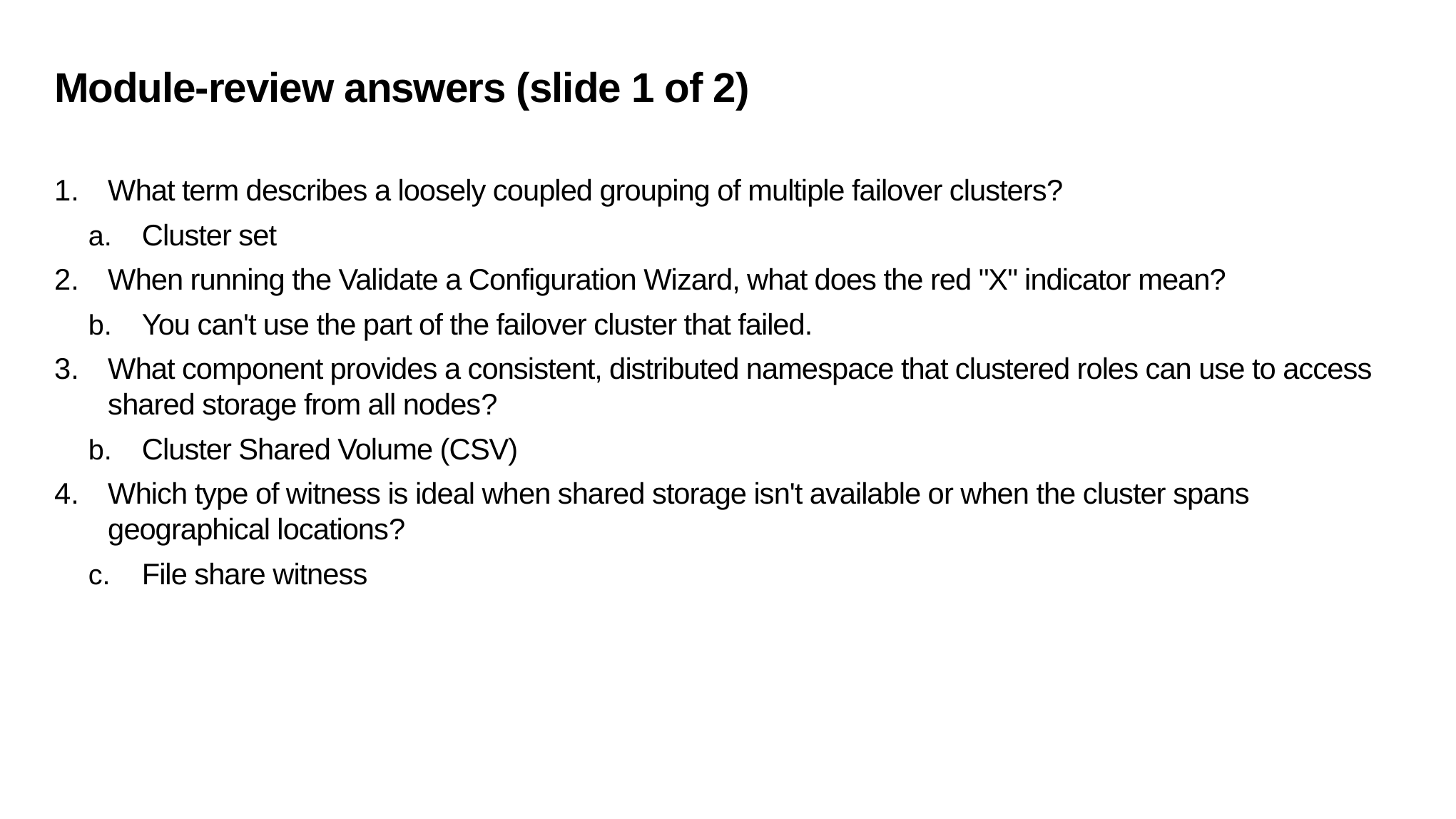

# Module-review answers (slide 1 of 2)
What term describes a loosely coupled grouping of multiple failover clusters?
Cluster set
When running the Validate a Configuration Wizard, what does the red "X" indicator mean?
You can't use the part of the failover cluster that failed.
What component provides a consistent, distributed namespace that clustered roles can use to access shared storage from all nodes?
Cluster Shared Volume (CSV)
Which type of witness is ideal when shared storage isn't available or when the cluster spans geographical locations?
File share witness